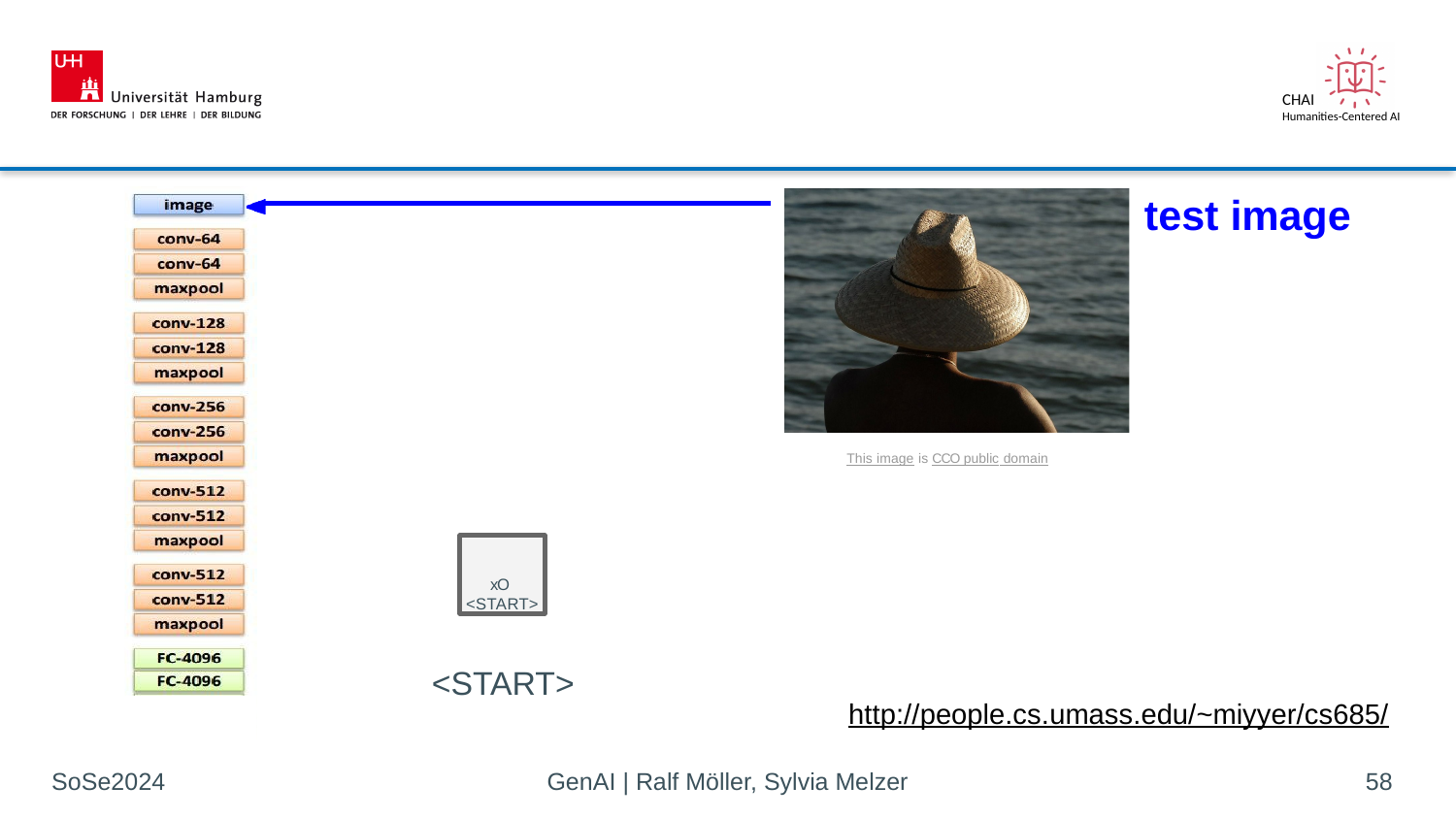

# test image

This image is CCO public domain

xO
<START>
<START>
http://people.cs.umass.edu/~miyyer/cs685/

SoSe2024
GenAI | Ralf Möller, Sylvia Melzer
58